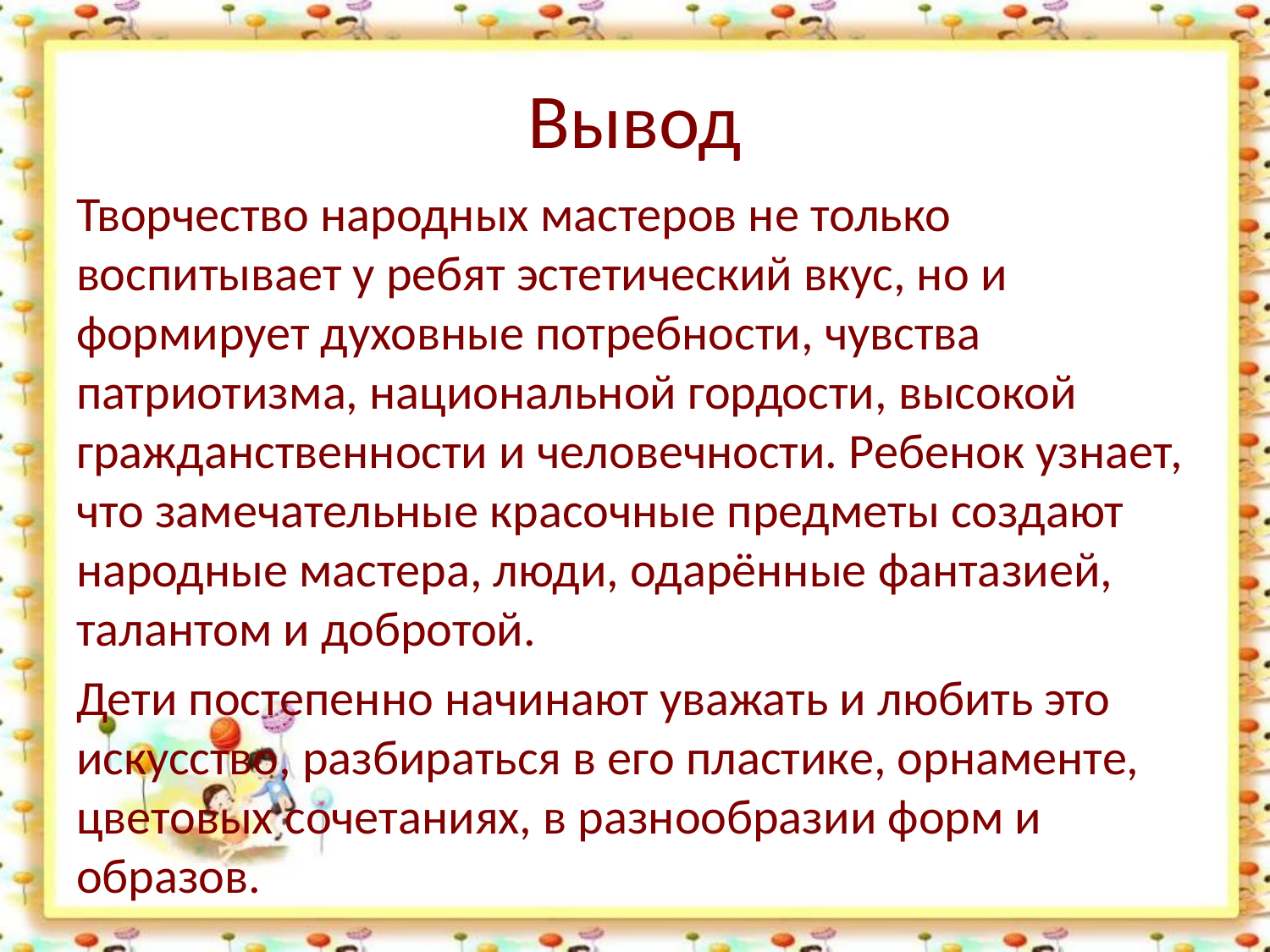

# Вывод
Творчество народных мастеров не только воспитывает у ребят эстетический вкус, но и формирует духовные потребности, чувства патриотизма, национальной гордости, высокой гражданственности и человечности. Ребенок узнает, что замечательные красочные предметы создают народные мастера, люди, одарённые фантазией, талантом и добротой.
Дети постепенно начинают уважать и любить это искусство, разбираться в его пластике, орнаменте, цветовых сочетаниях, в разнообразии форм и образов.